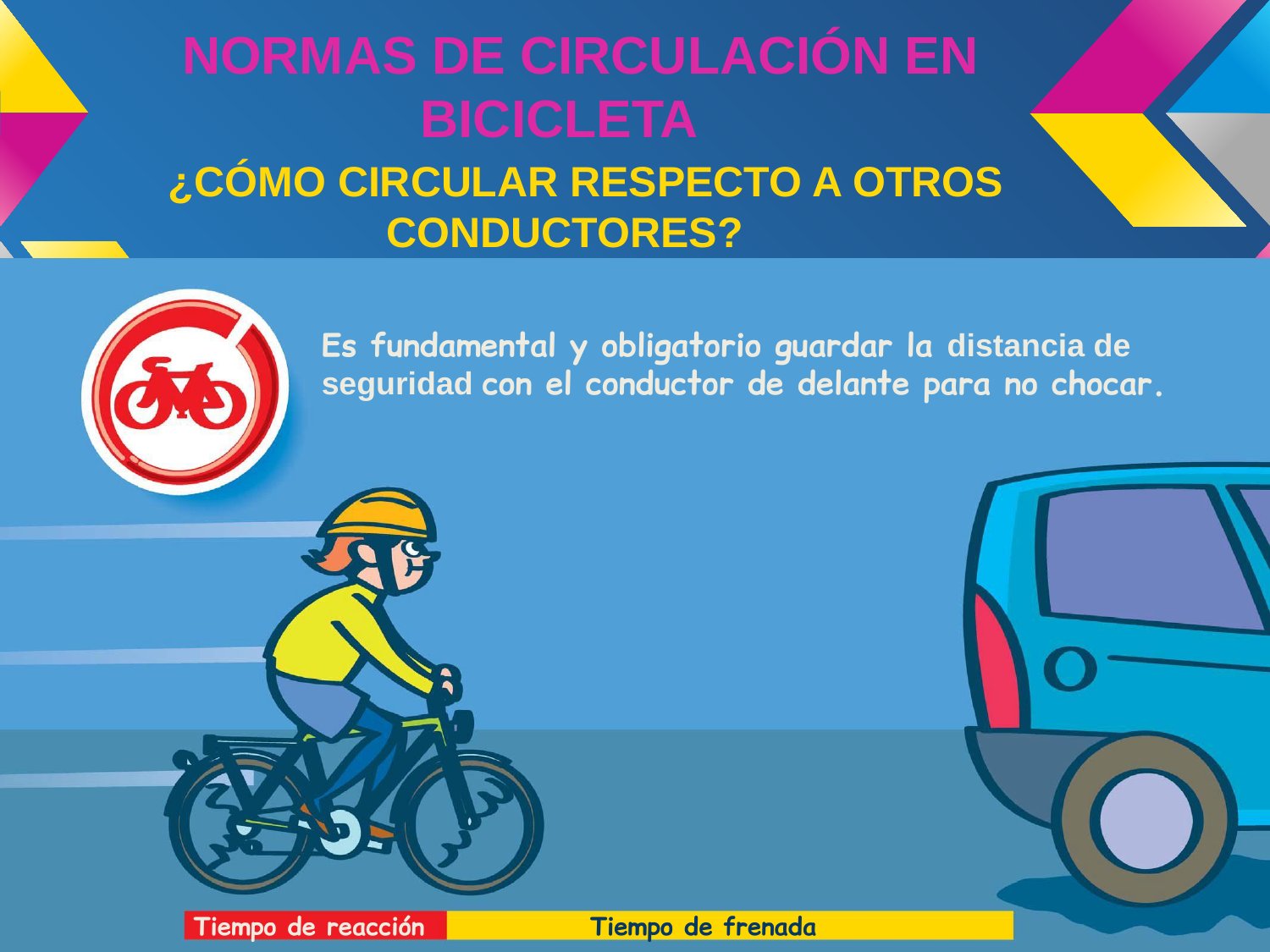

# NORMAS DE CIRCULACIÓN EN BICICLETA
¿CÓMO CIRCULAR RESPECTO A OTROS CONDUCTORES?

Es fundamental y obligatorio guardar la distancia de seguridad con el conductor de delante para no chocar.
Tiempo de reacción
Tiempo de frenada